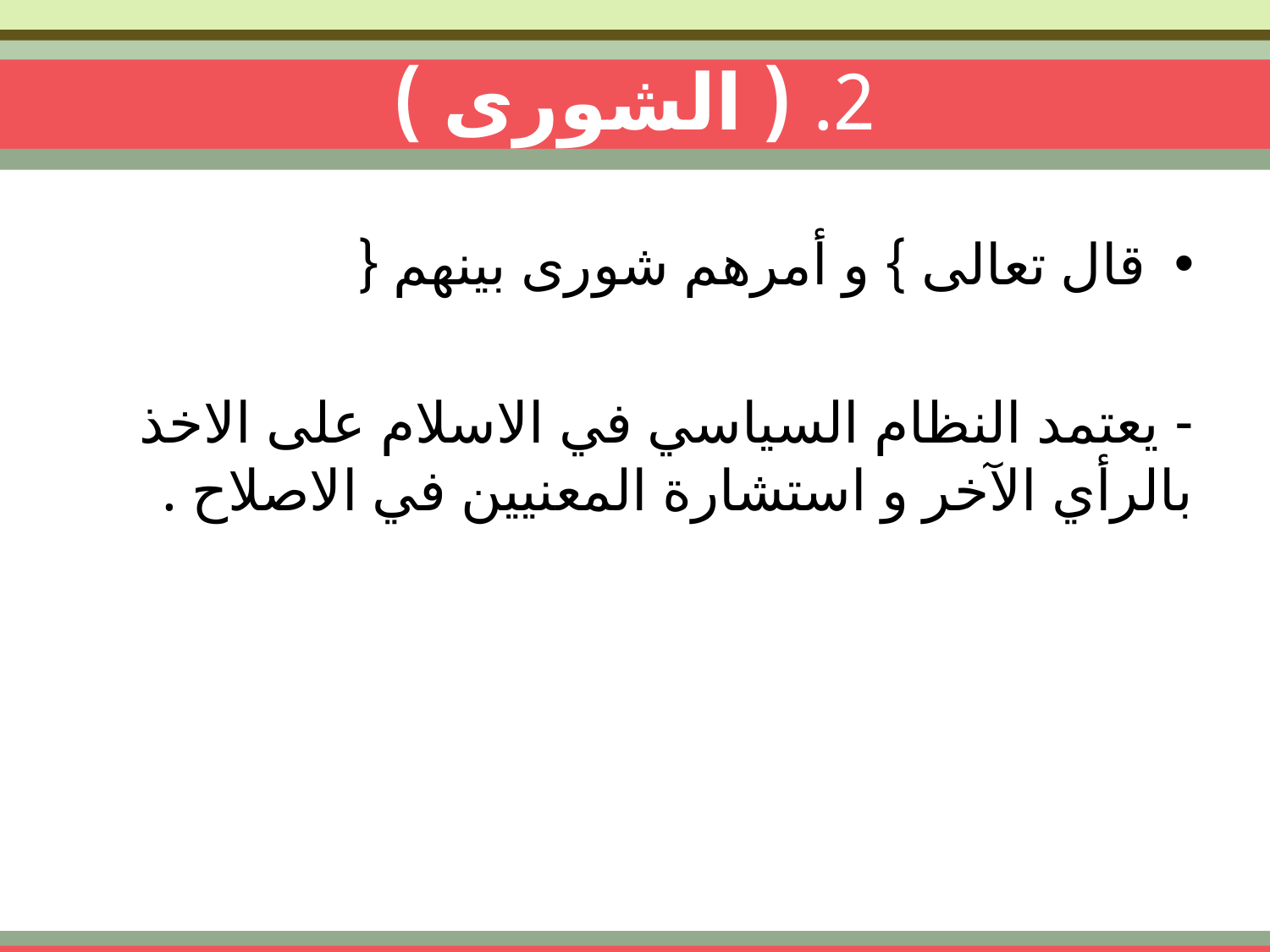

# 2. ( الشورى )

قال تعالى } و أمرهم شورى بينهم {

- يعتمد النظام السياسي في الاسلام على الاخذ بالرأي الآخر و استشارة المعنيين في الاصلاح .